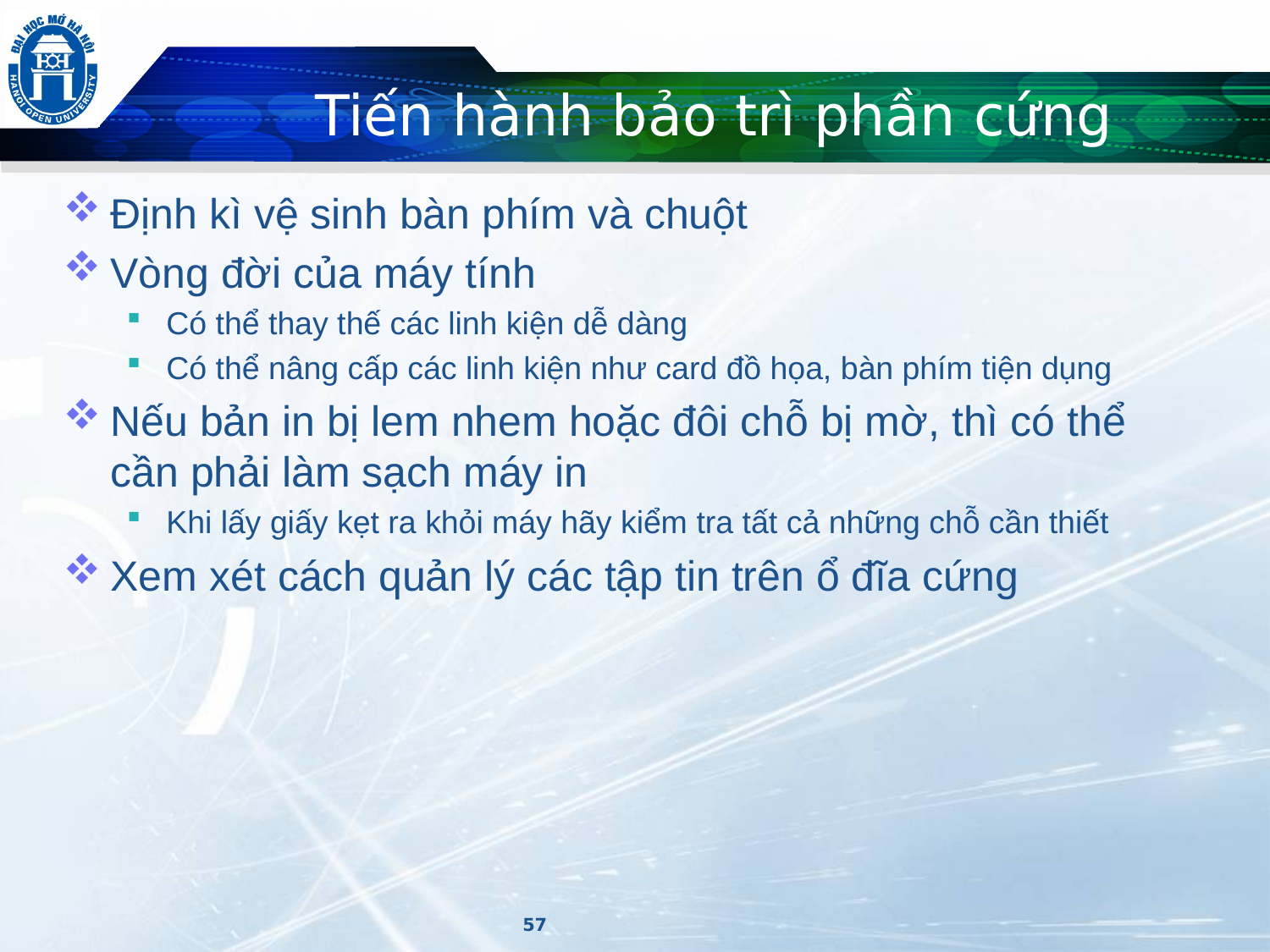

# Tiến hành bảo trì phần cứng
Định kì vệ sinh bàn phím và chuột
Vòng đời của máy tính
Có thể thay thế các linh kiện dễ dàng
Có thể nâng cấp các linh kiện như card đồ họa, bàn phím tiện dụng
Nếu bản in bị lem nhem hoặc đôi chỗ bị mờ, thì có thể cần phải làm sạch máy in
Khi lấy giấy kẹt ra khỏi máy hãy kiểm tra tất cả những chỗ cần thiết
Xem xét cách quản lý các tập tin trên ổ đĩa cứng
57